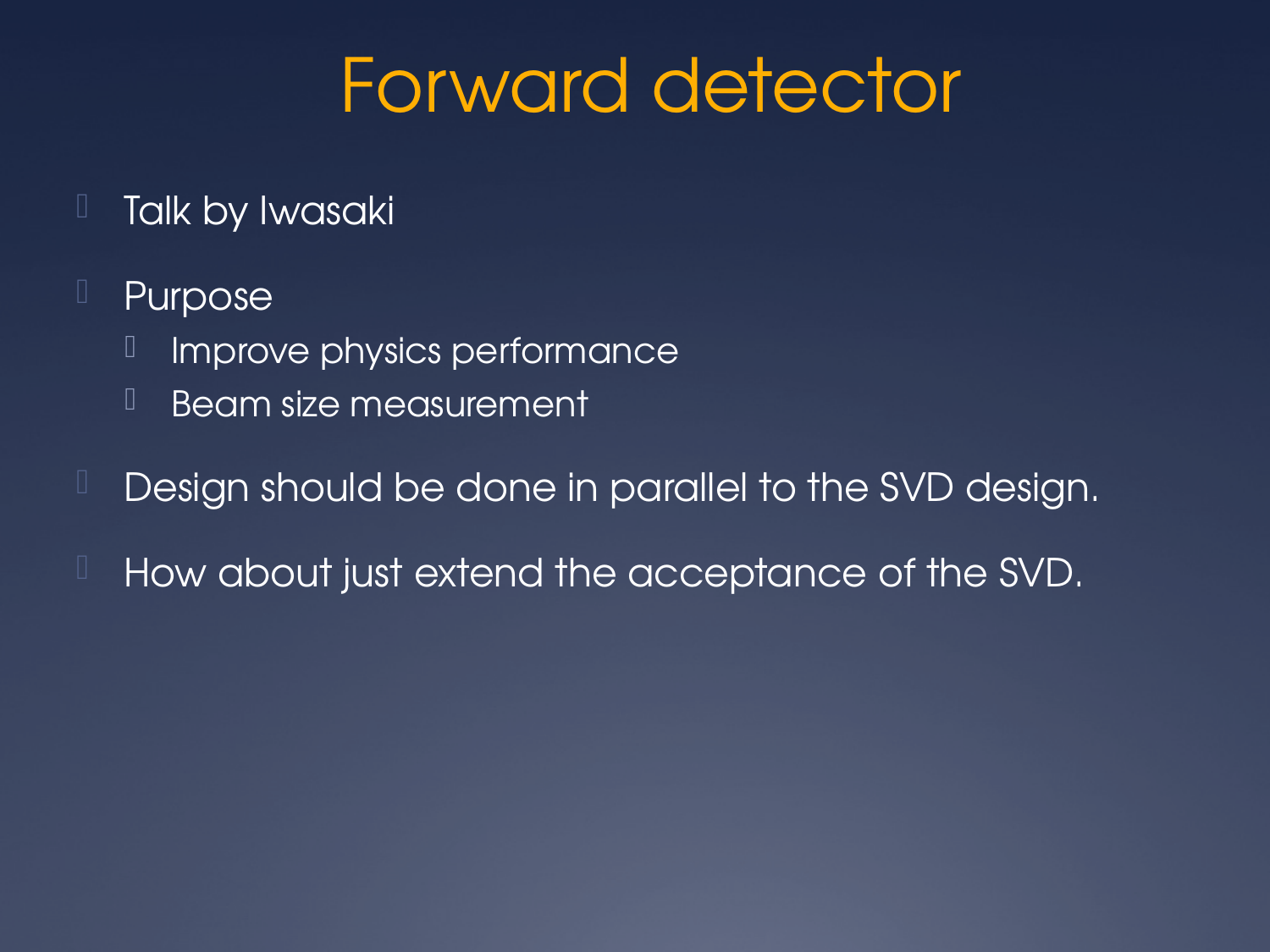

# Forward detector
Talk by Iwasaki
Purpose
Improve physics performance
Beam size measurement
Design should be done in parallel to the SVD design.
How about just extend the acceptance of the SVD.